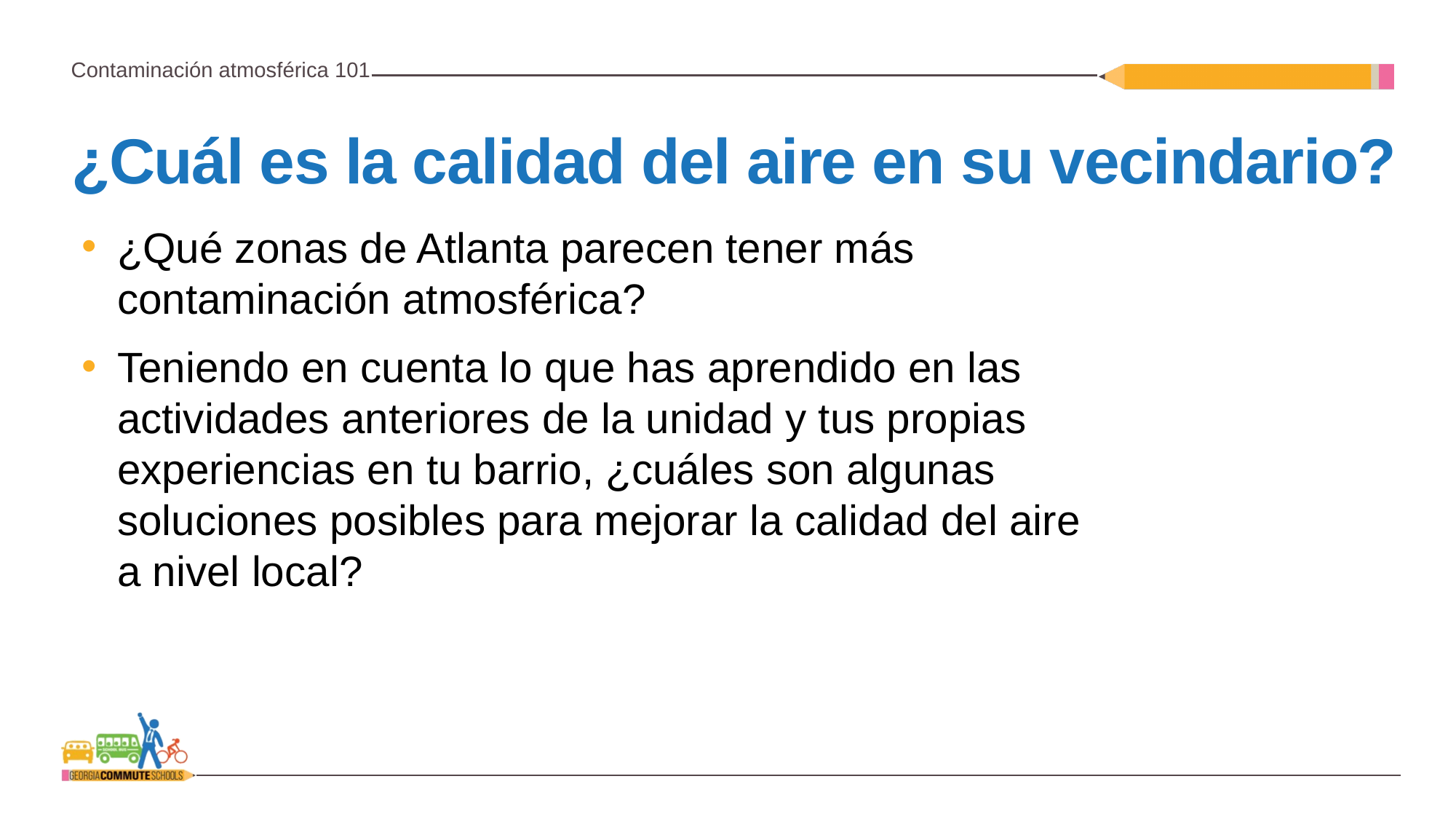

¿Cuál es la calidad del aire en su vecindario?
¿Qué zonas de Atlanta parecen tener más contaminación atmosférica?
Teniendo en cuenta lo que has aprendido en las actividades anteriores de la unidad y tus propias experiencias en tu barrio, ¿cuáles son algunas soluciones posibles para mejorar la calidad del aire a nivel local?